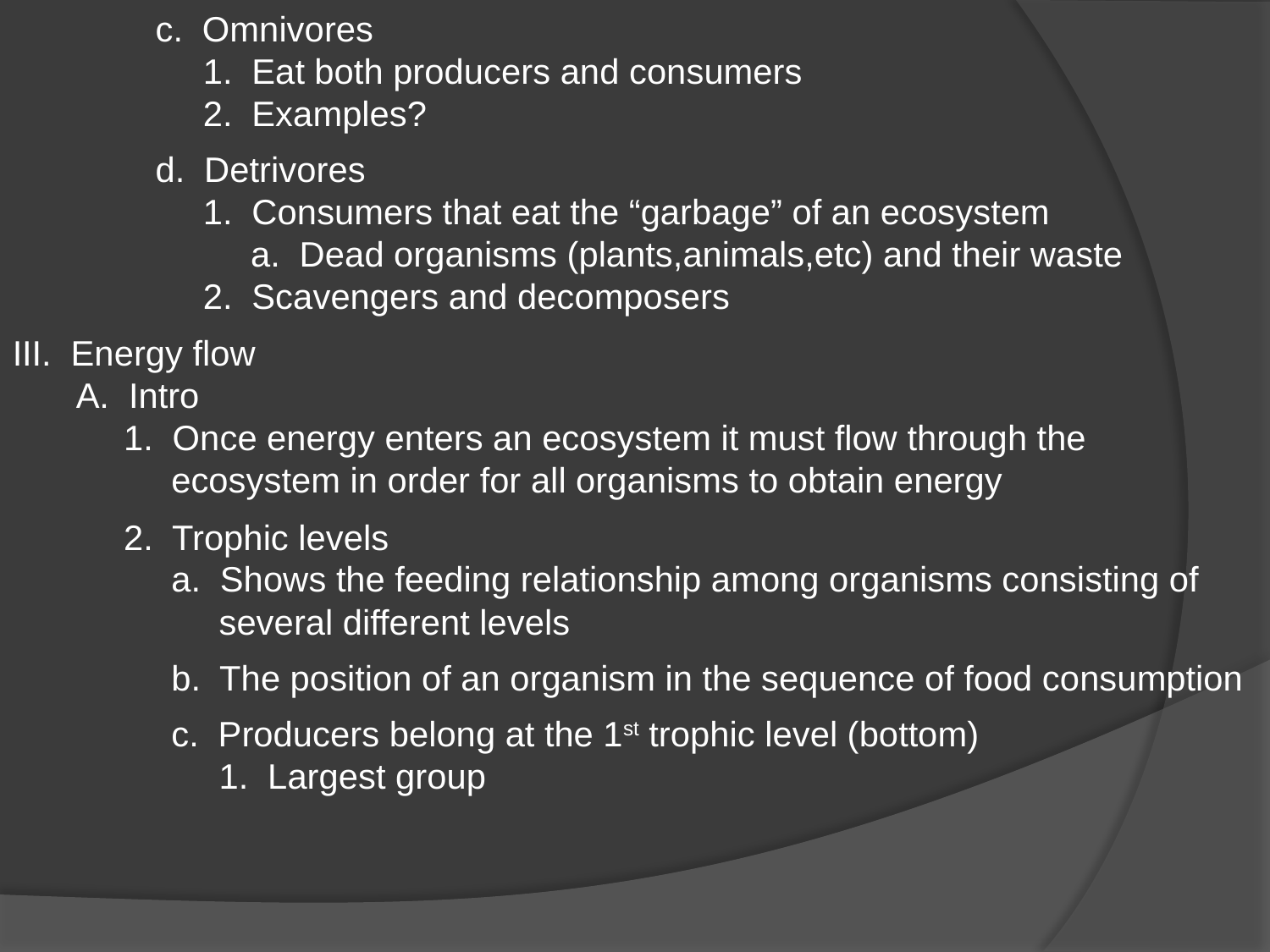

c.  Omnivores
	1.  Eat both producers and consumers
	2.  Examples?
	d.  Detrivores
 		1.  Consumers that eat the “garbage” of an ecosystem
			a.  Dead organisms (plants,animals,etc) and their waste
		2.  Scavengers and decomposers
III.  Energy flow
	A.  Intro
		1.  Once energy enters an ecosystem it must flow through the 				ecosystem in order for all organisms to obtain energy
	2.  Trophic levels
		a.  Shows the feeding relationship among organisms consisting of 			several different levels
	b.  The position of an organism in the sequence of food consumption
	c.  Producers belong at the 1st trophic level (bottom)
		1.  Largest group